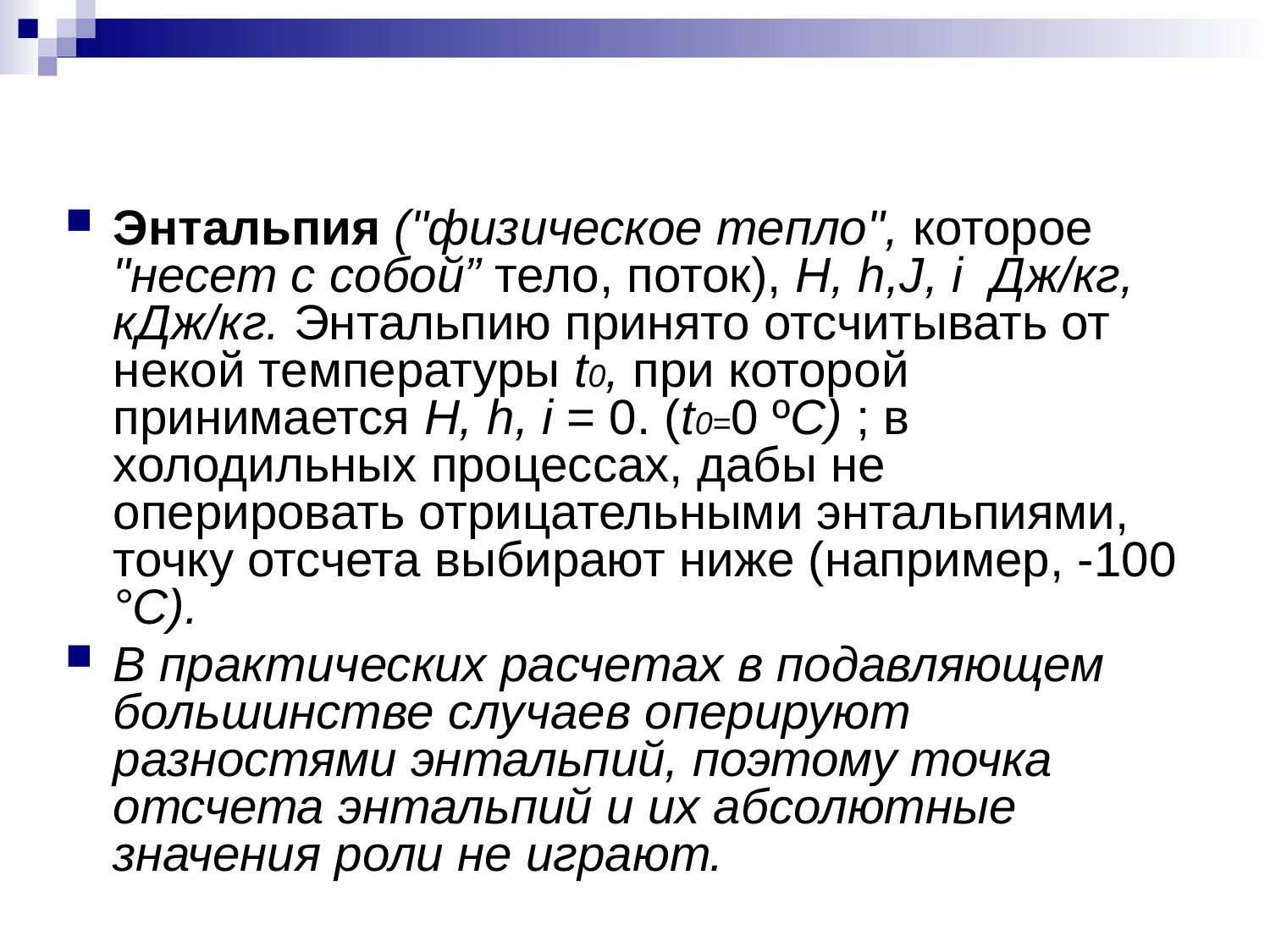

#
Энтальпия ("физическое тепло", которое "несет с собой” тело, поток), Н, h,J, i  Дж/кг, кДж/кг. Энтальпию принято отсчитывать от некой температуры t0, при которой принимается Н, h, i = 0. (t0=0 ºС) ; в холодильных процессах, дабы не оперировать отрицательными энтальпиями, точку отсчета выбирают ниже (например, -100 °С).
В практических расчетах в подавляющем большинстве случаев оперируют разностями энтальпий, поэтому точка отсчета энтальпий и их абсолютные значения роли не играют.